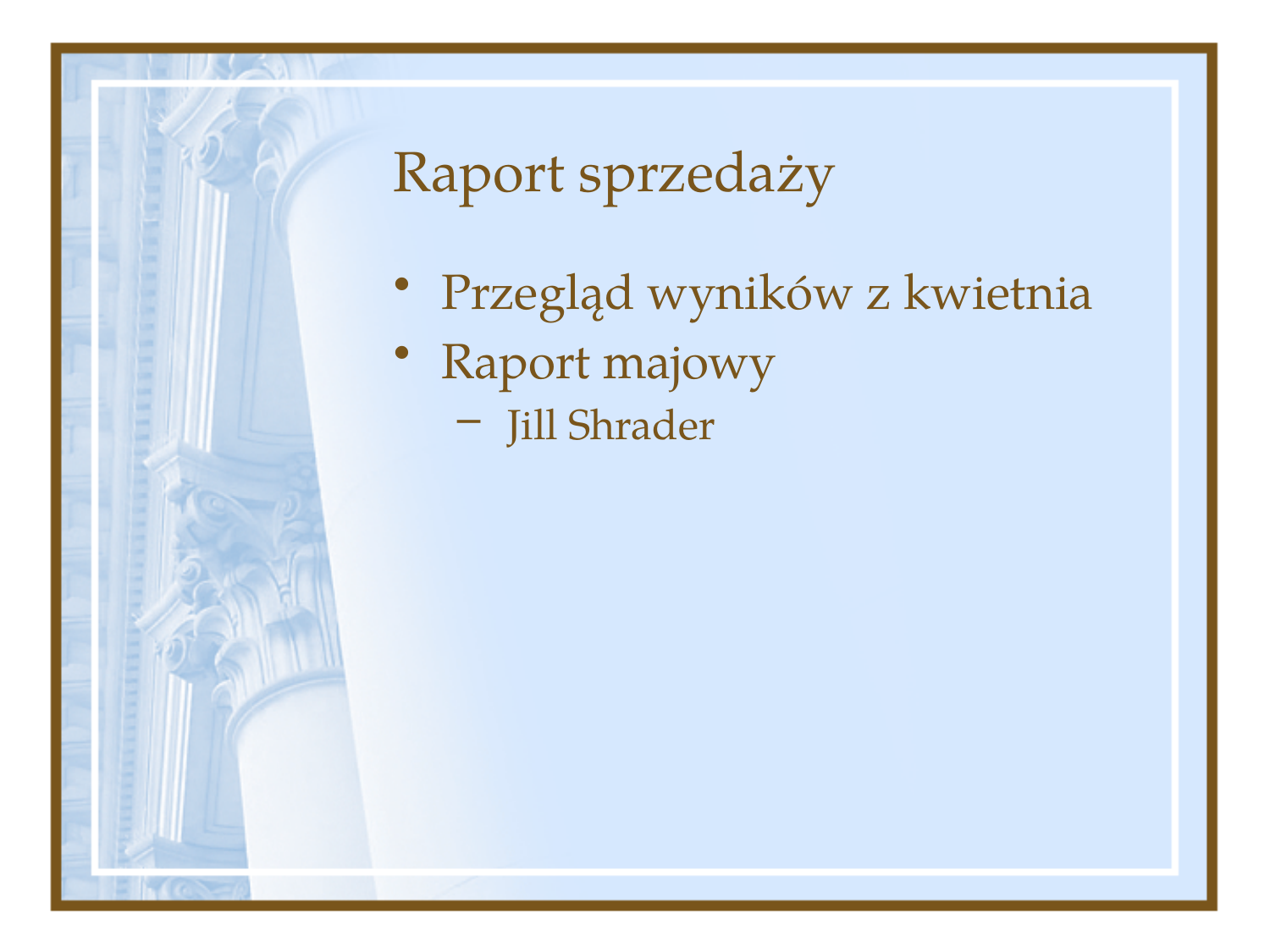

# Raport sprzedaży
Przegląd wyników z kwietnia
Raport majowy
 Jill Shrader